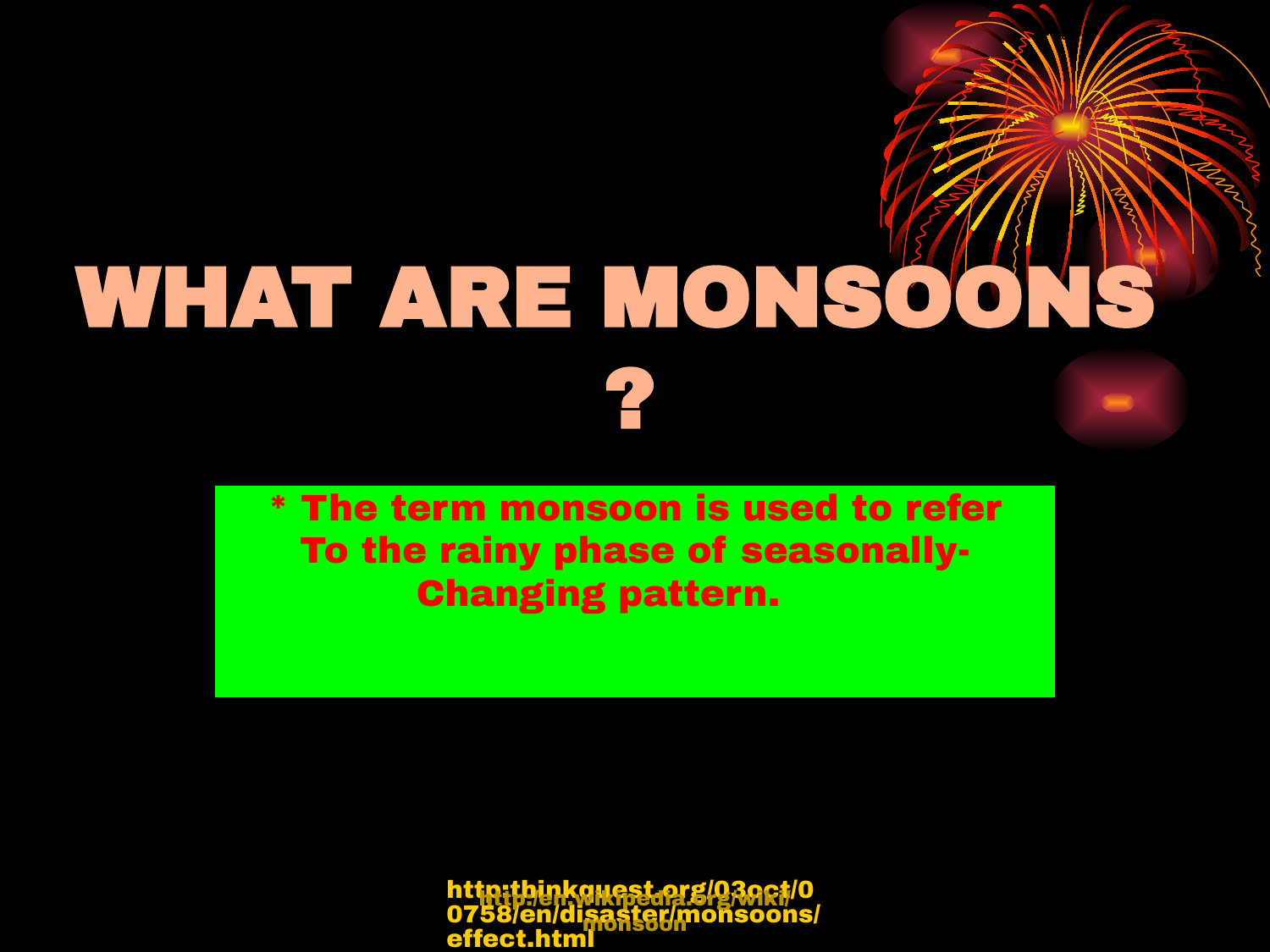

What Are Monsoons
?
* The term monsoon is used to refer
To the rainy phase of seasonally-
Changing pattern.

http:thinkquest.org/03oct/00758/en/disaster/monsoons/effect.html
http:/en.wikipedia.org/wiki/monsoon